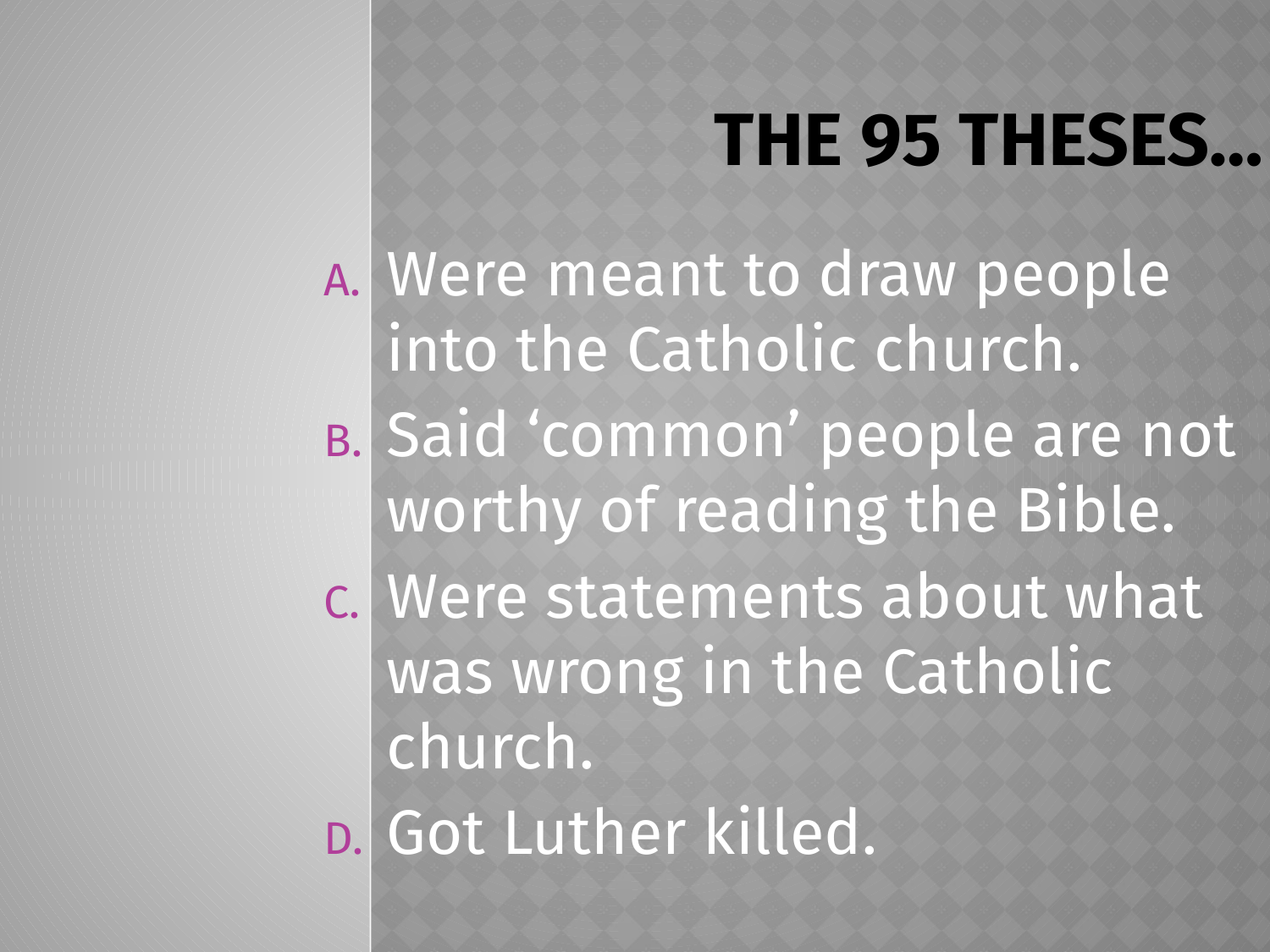

# The 95 Theses…
Were meant to draw people into the Catholic church.
Said ‘common’ people are not worthy of reading the Bible.
Were statements about what was wrong in the Catholic church.
Got Luther killed.